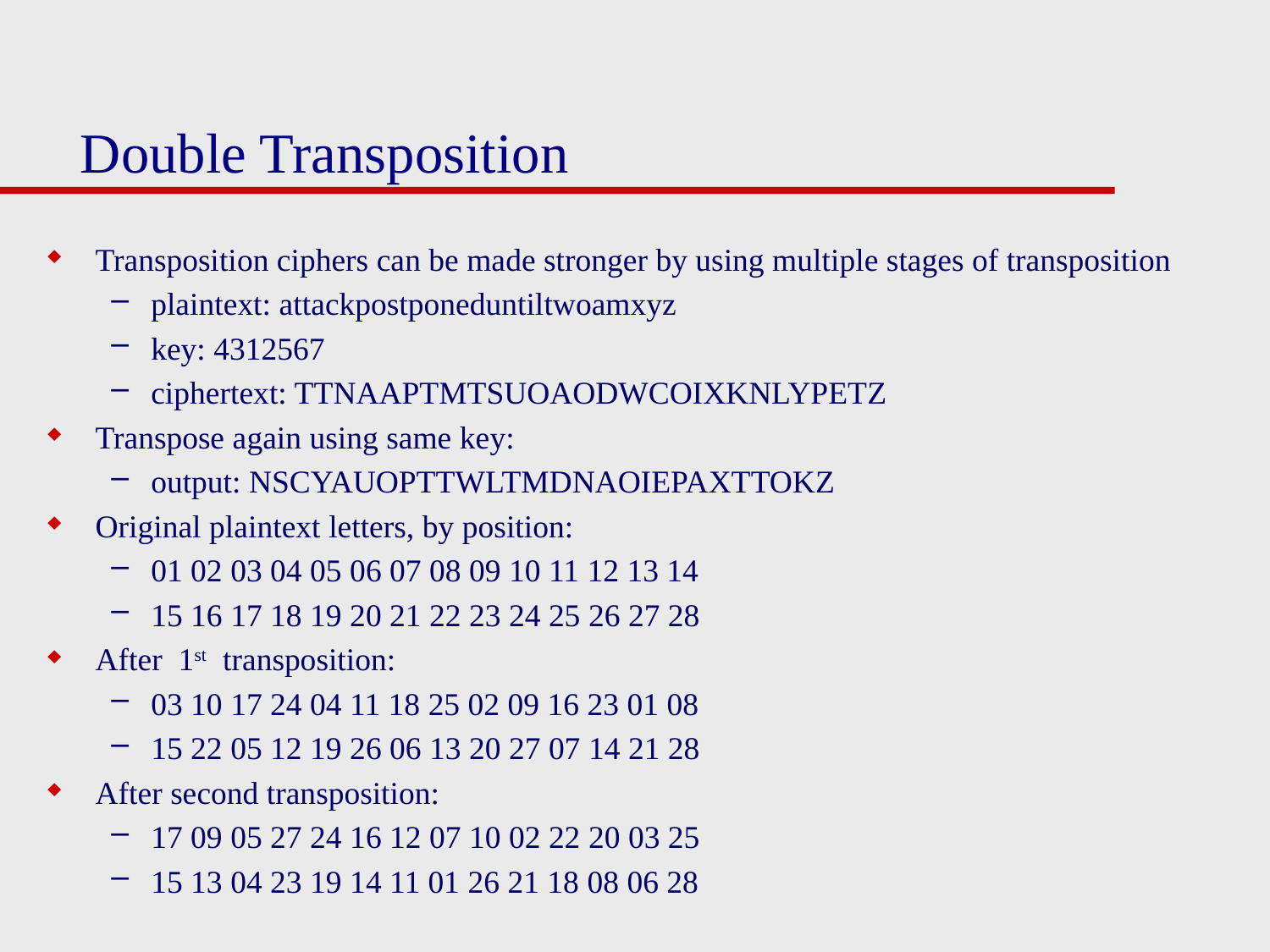

# Double Transposition
Transposition ciphers can be made stronger by using multiple stages of transposition
plaintext: attackpostponeduntiltwoamxyz
key: 4312567
ciphertext: TTNAAPTMTSUOAODWCOIXKNLYPETZ
Transpose again using same key:
output: NSCYAUOPTTWLTMDNAOIEPAXTTOKZ
Original plaintext letters, by position:
01 02 03 04 05 06 07 08 09 10 11 12 13 14
15 16 17 18 19 20 21 22 23 24 25 26 27 28
After  1st  transposition:
03 10 17 24 04 11 18 25 02 09 16 23 01 08
15 22 05 12 19 26 06 13 20 27 07 14 21 28
After second transposition:
17 09 05 27 24 16 12 07 10 02 22 20 03 25
15 13 04 23 19 14 11 01 26 21 18 08 06 28